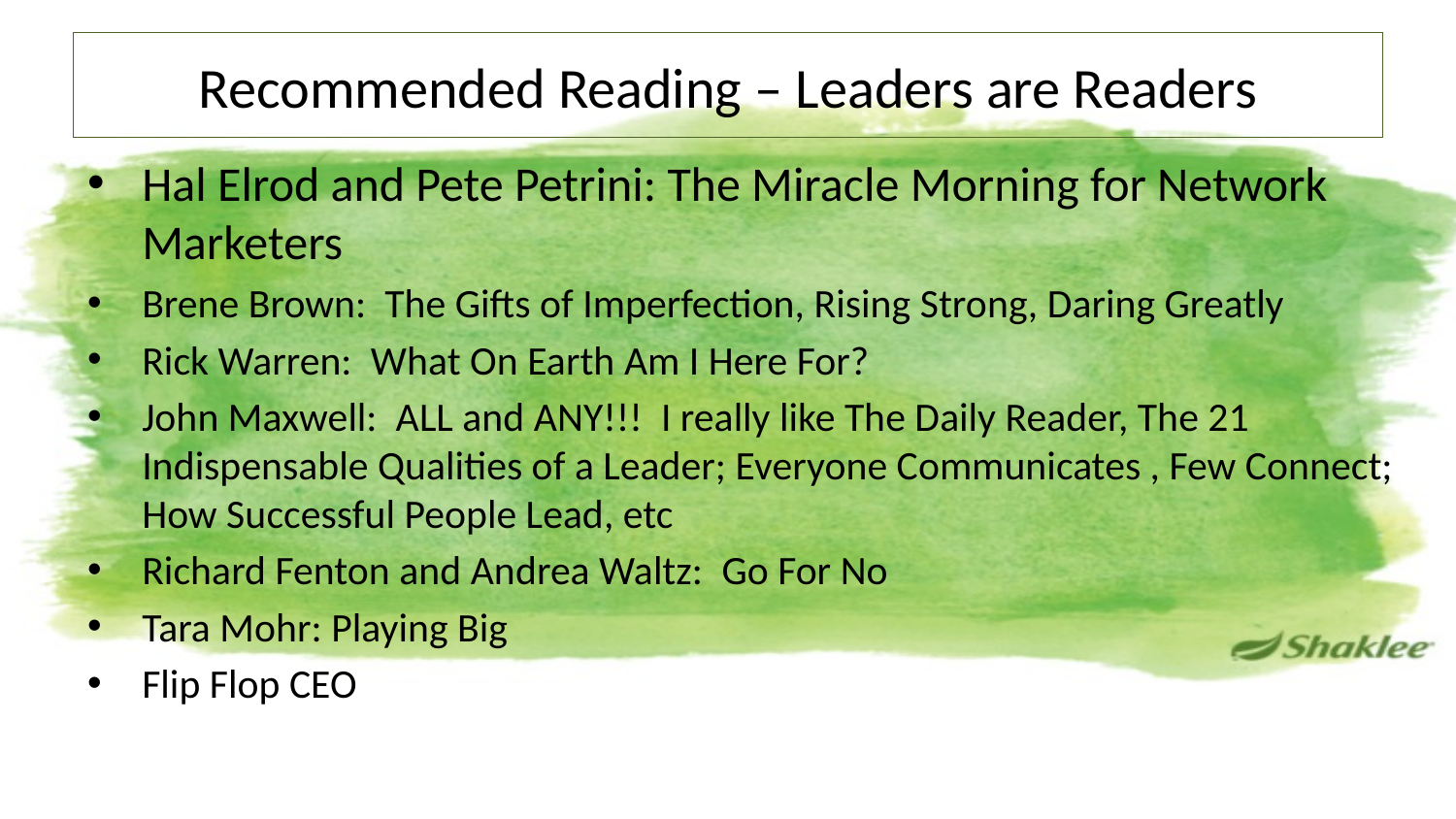

# Recommended Reading – Leaders are Readers
Hal Elrod and Pete Petrini: The Miracle Morning for Network Marketers
Brene Brown:  The Gifts of Imperfection, Rising Strong, Daring Greatly
Rick Warren:  What On Earth Am I Here For?
John Maxwell:  ALL and ANY!!!  I really like The Daily Reader, The 21 Indispensable Qualities of a Leader; Everyone Communicates , Few Connect; How Successful People Lead, etc
Richard Fenton and Andrea Waltz:  Go For No
Tara Mohr: Playing Big
Flip Flop CEO